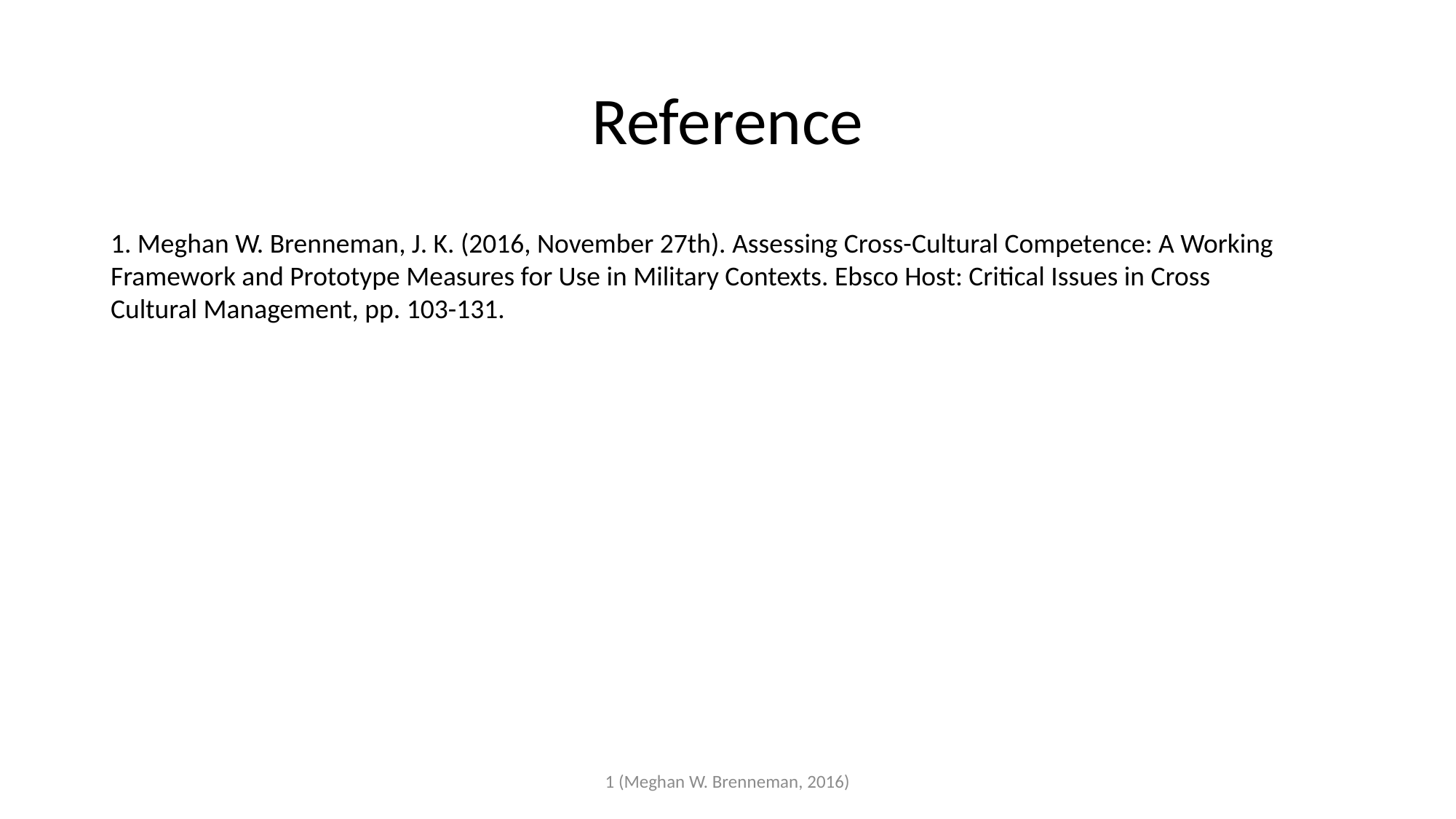

# Reference
1. Meghan W. Brenneman, J. K. (2016, November 27th). Assessing Cross-Cultural Competence: A Working 	Framework and Prototype Measures for Use in Military Contexts. Ebsco Host: Critical Issues in Cross 	Cultural Management, pp. 103-131.

1 (Meghan W. Brenneman, 2016)